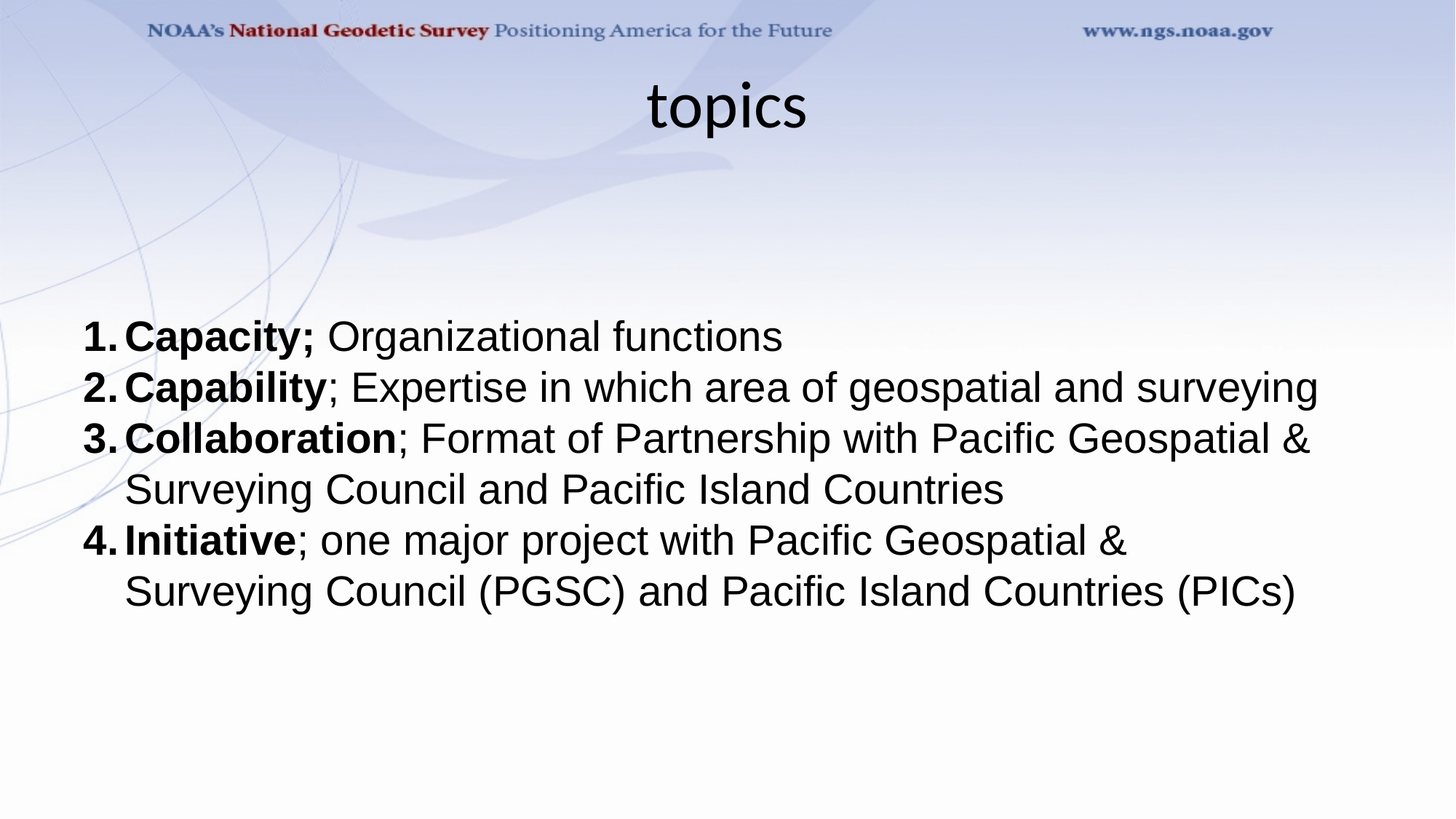

# topics
Capacity; Organizational functions
Capability; Expertise in which area of geospatial and surveying
Collaboration; Format of Partnership with Pacific Geospatial & Surveying Council and Pacific Island Countries
Initiative; one major project with Pacific Geospatial & Surveying Council (PGSC) and Pacific Island Countries (PICs)